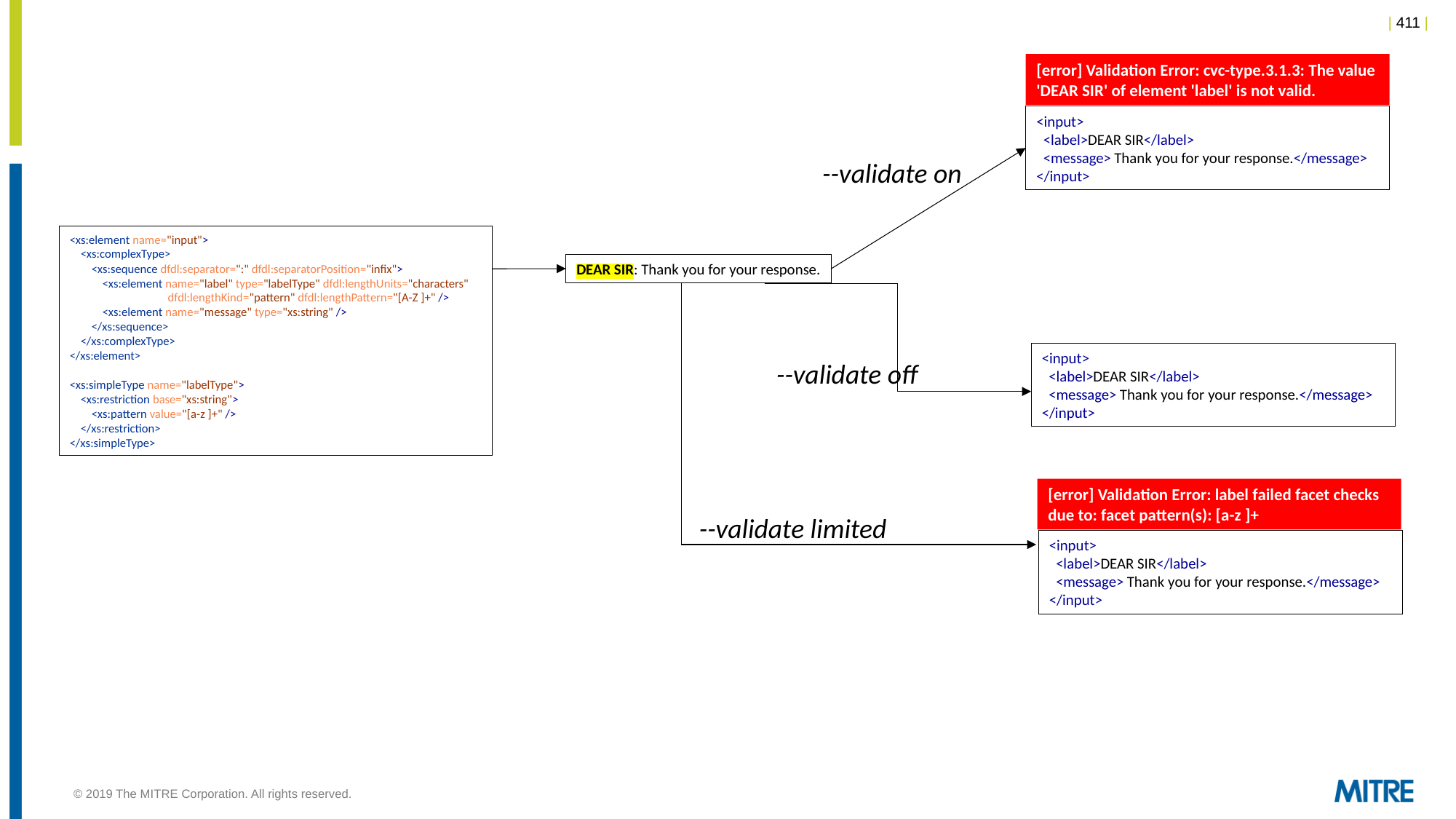

[error] Validation Error: cvc-type.3.1.3: The value 'DEAR SIR' of element 'label' is not valid.
<input>
  <label>DEAR SIR</label>
  <message> Thank you for your response.</message>
</input>
--validate on
<xs:element name="input">
    <xs:complexType>
        <xs:sequence dfdl:separator=":" dfdl:separatorPosition="infix">
            <xs:element name="label" type="labelType" dfdl:lengthUnits="characters"
                                    dfdl:lengthKind="pattern" dfdl:lengthPattern="[A-Z ]+" />
            <xs:element name="message" type="xs:string" />
        </xs:sequence>
    </xs:complexType>
</xs:element>
<xs:simpleType name="labelType">
    <xs:restriction base="xs:string">
        <xs:pattern value="[a-z ]+" />
    </xs:restriction>
</xs:simpleType>
DEAR SIR: Thank you for your response.
<input>
  <label>DEAR SIR</label>
  <message> Thank you for your response.</message>
</input>
--validate off
[error] Validation Error: label failed facet checks due to: facet pattern(s): [a-z ]+
--validate limited
<input>
  <label>DEAR SIR</label>
  <message> Thank you for your response.</message>
</input>
© 2019 The MITRE Corporation. All rights reserved.